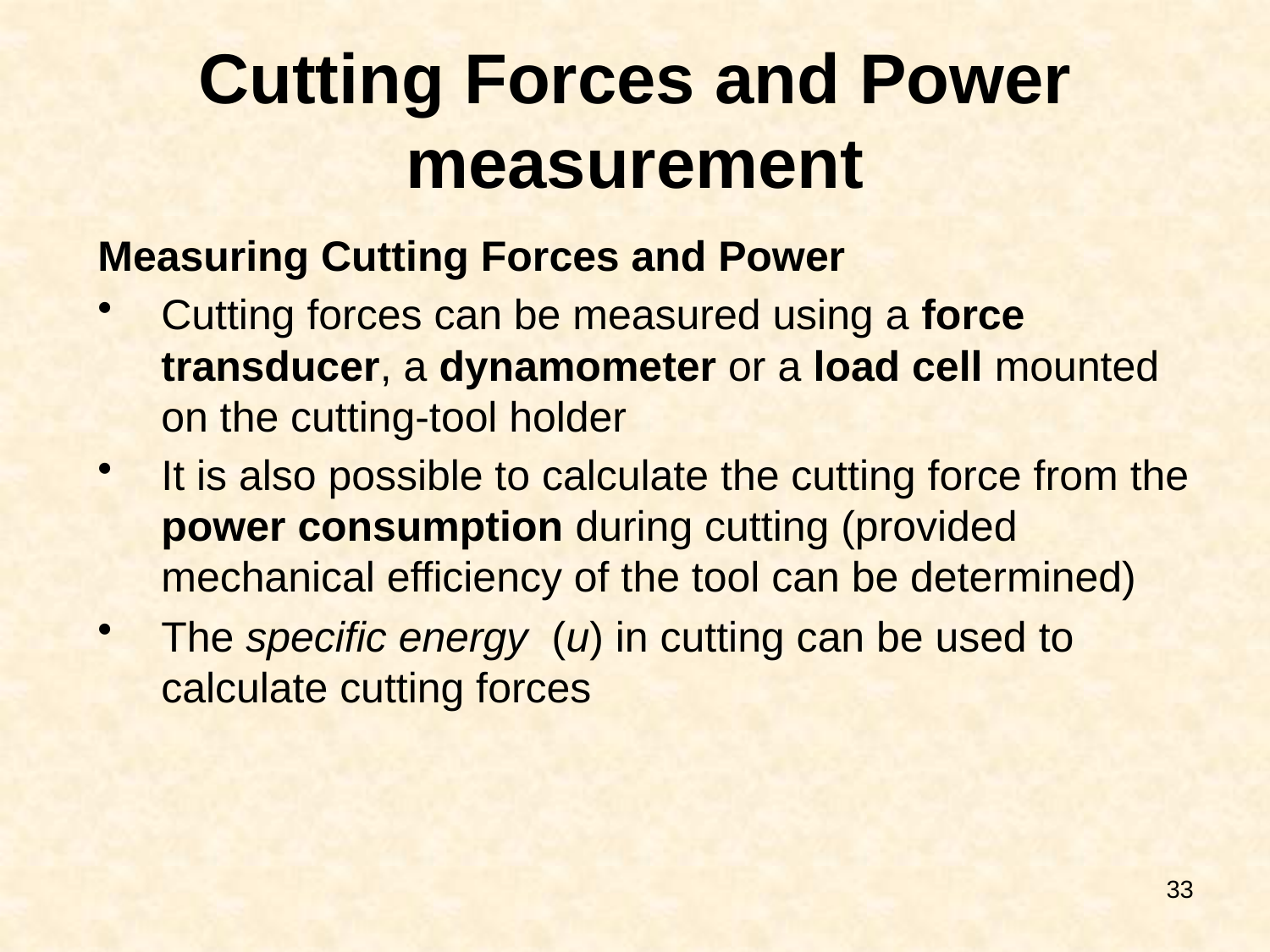

Cutting Forces and Power measurement
Measuring Cutting Forces and Power
Cutting forces can be measured using a force transducer, a dynamometer or a load cell mounted on the cutting-tool holder
It is also possible to calculate the cutting force from the power consumption during cutting (provided mechanical efficiency of the tool can be determined)
The specific energy  (u) in cutting can be used to calculate cutting forces
33